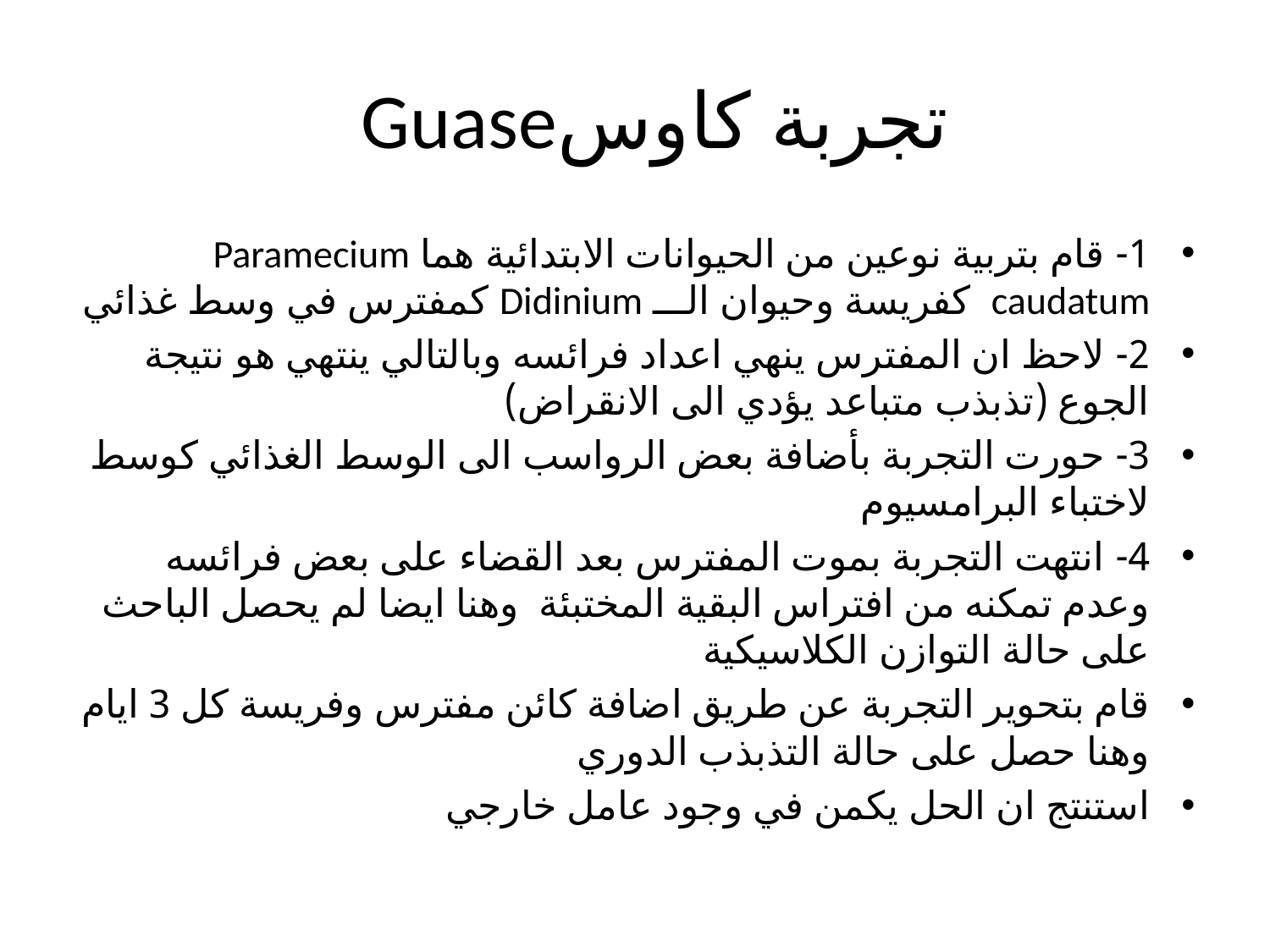

# تجربة كاوسGuase
1- قام بتربية نوعين من الحيوانات الابتدائية هما Paramecium caudatum  كفريسة وحيوان الـــ Didinium كمفترس في وسط غذائي
2- لاحظ ان المفترس ينهي اعداد فرائسه وبالتالي ينتهي هو نتيجة الجوع (تذبذب متباعد يؤدي الى الانقراض)
3- حورت التجربة بأضافة بعض الرواسب الى الوسط الغذائي كوسط لاختباء البرامسيوم
4- انتهت التجربة بموت المفترس بعد القضاء على بعض فرائسه وعدم تمكنه من افتراس البقية المختبئة  وهنا ايضا لم يحصل الباحث على حالة التوازن الكلاسيكية
قام بتحوير التجربة عن طريق اضافة كائن مفترس وفريسة كل 3 ايام وهنا حصل على حالة التذبذب الدوري
استنتج ان الحل يكمن في وجود عامل خارجي